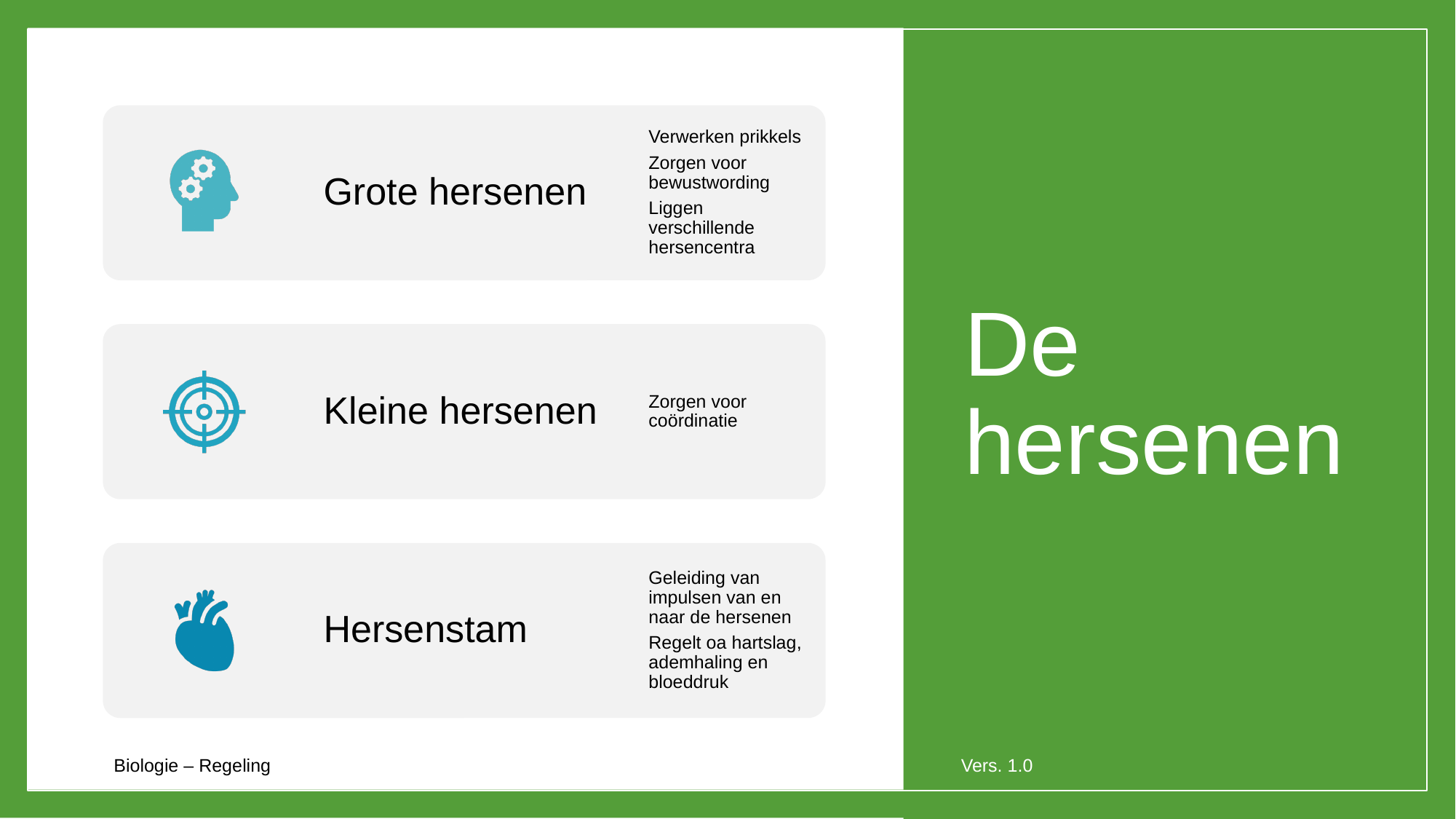

# De hersenen
Grote hersenen
Verwerken prikkels
Zorgen voor bewustwording
Liggen verschillende hersencentra
Kleine hersenen
Zorgen voor coördinatie
Hersenstam
Geleiding van impulsen van en naar de hersenen
Regelt oa hartslag, ademhaling en bloeddruk
Biologie – Regeling
Vers. 1.0